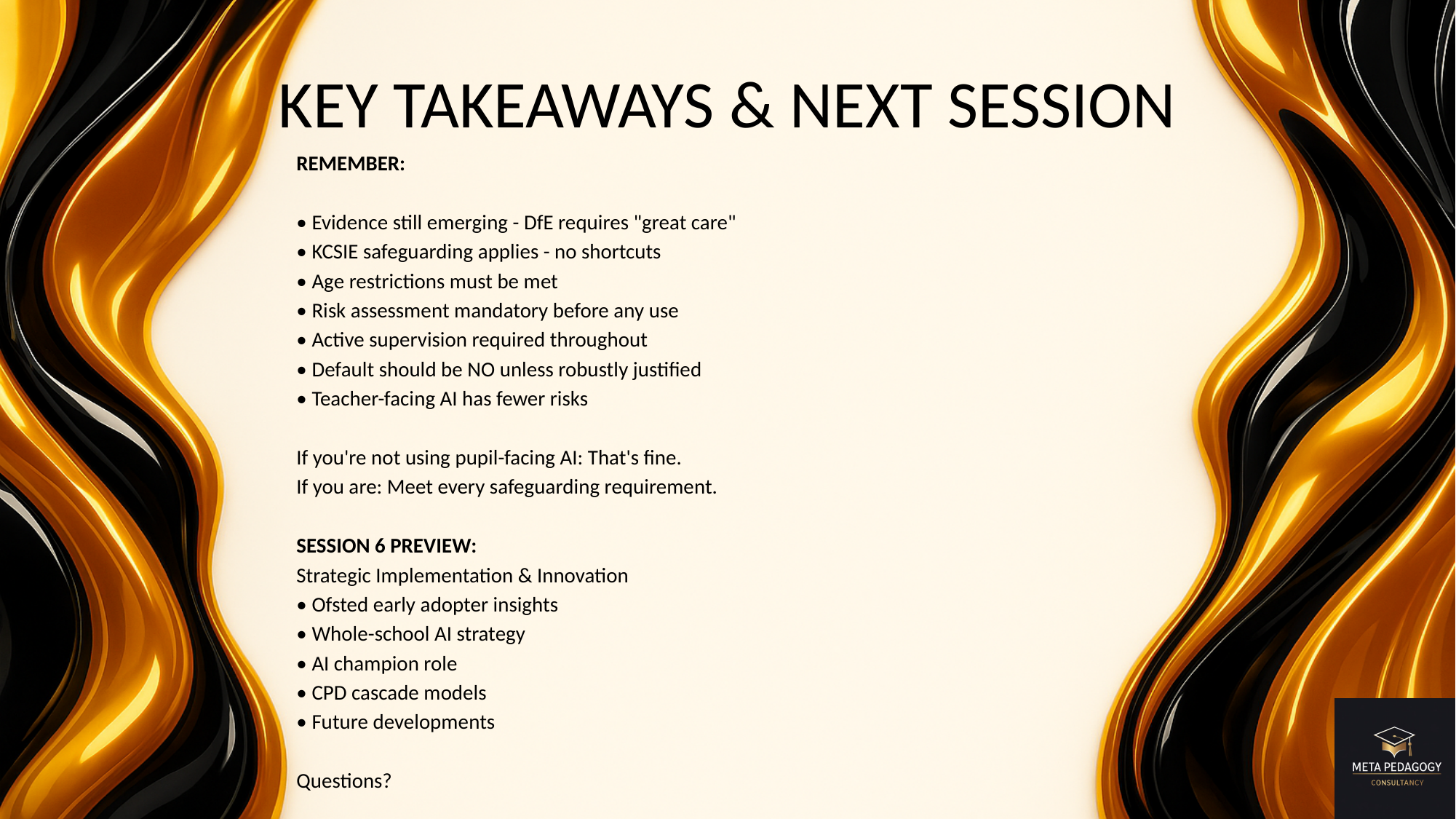

# KEY TAKEAWAYS & NEXT SESSION
REMEMBER:

• Evidence still emerging - DfE requires "great care"
• KCSIE safeguarding applies - no shortcuts
• Age restrictions must be met
• Risk assessment mandatory before any use
• Active supervision required throughout
• Default should be NO unless robustly justified
• Teacher-facing AI has fewer risks

If you're not using pupil-facing AI: That's fine.
If you are: Meet every safeguarding requirement.

SESSION 6 PREVIEW:
Strategic Implementation & Innovation
• Ofsted early adopter insights
• Whole-school AI strategy
• AI champion role
• CPD cascade models
• Future developments

Questions?